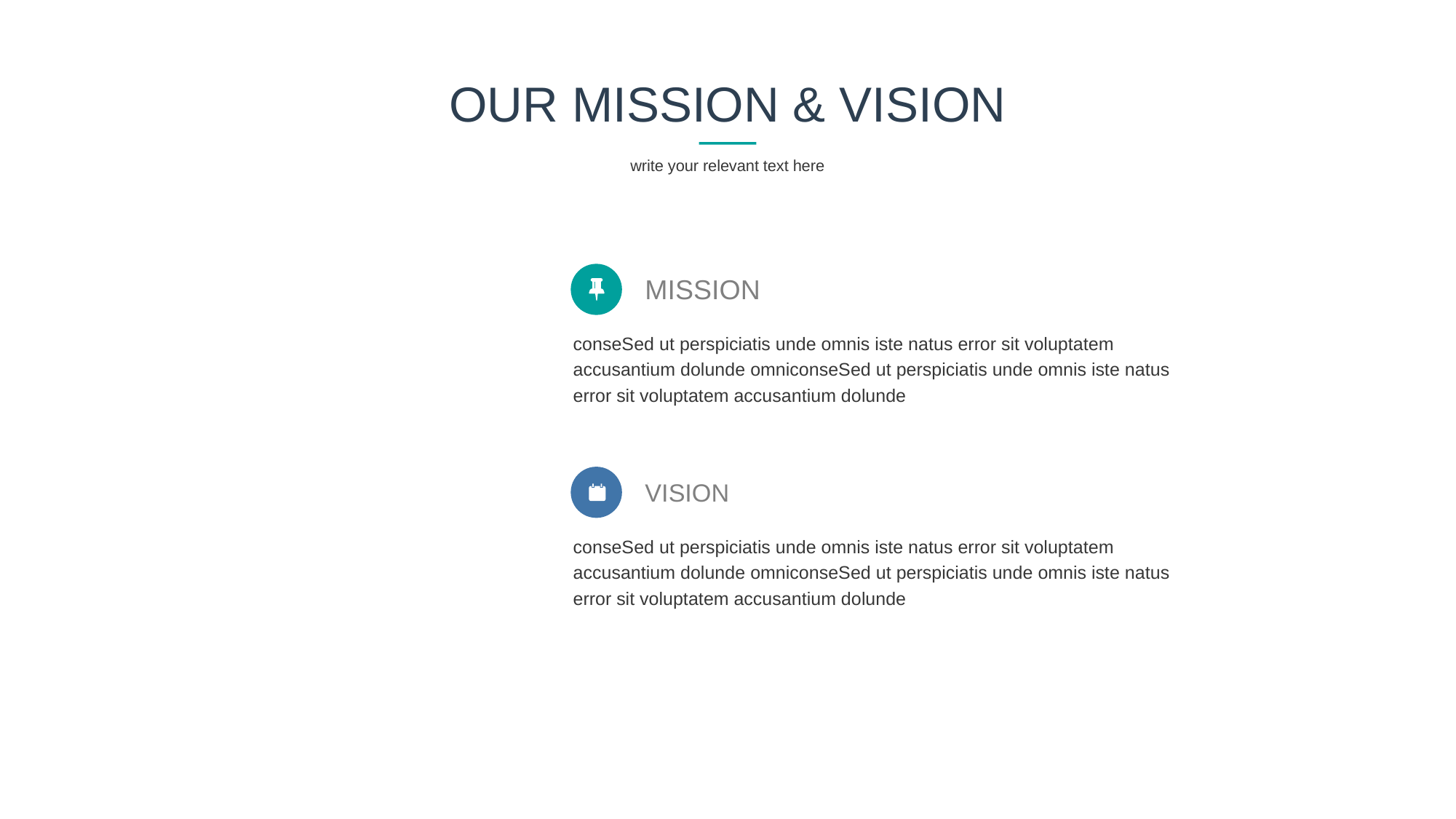

# OUR MISSION & VISION
write your relevant text here

MISSION
conseSed ut perspiciatis unde omnis iste natus error sit voluptatem accusantium dolunde omniconseSed ut perspiciatis unde omnis iste natus error sit voluptatem accusantium dolunde
VISION
conseSed ut perspiciatis unde omnis iste natus error sit voluptatem accusantium dolunde omniconseSed ut perspiciatis unde omnis iste natus error sit voluptatem accusantium dolunde